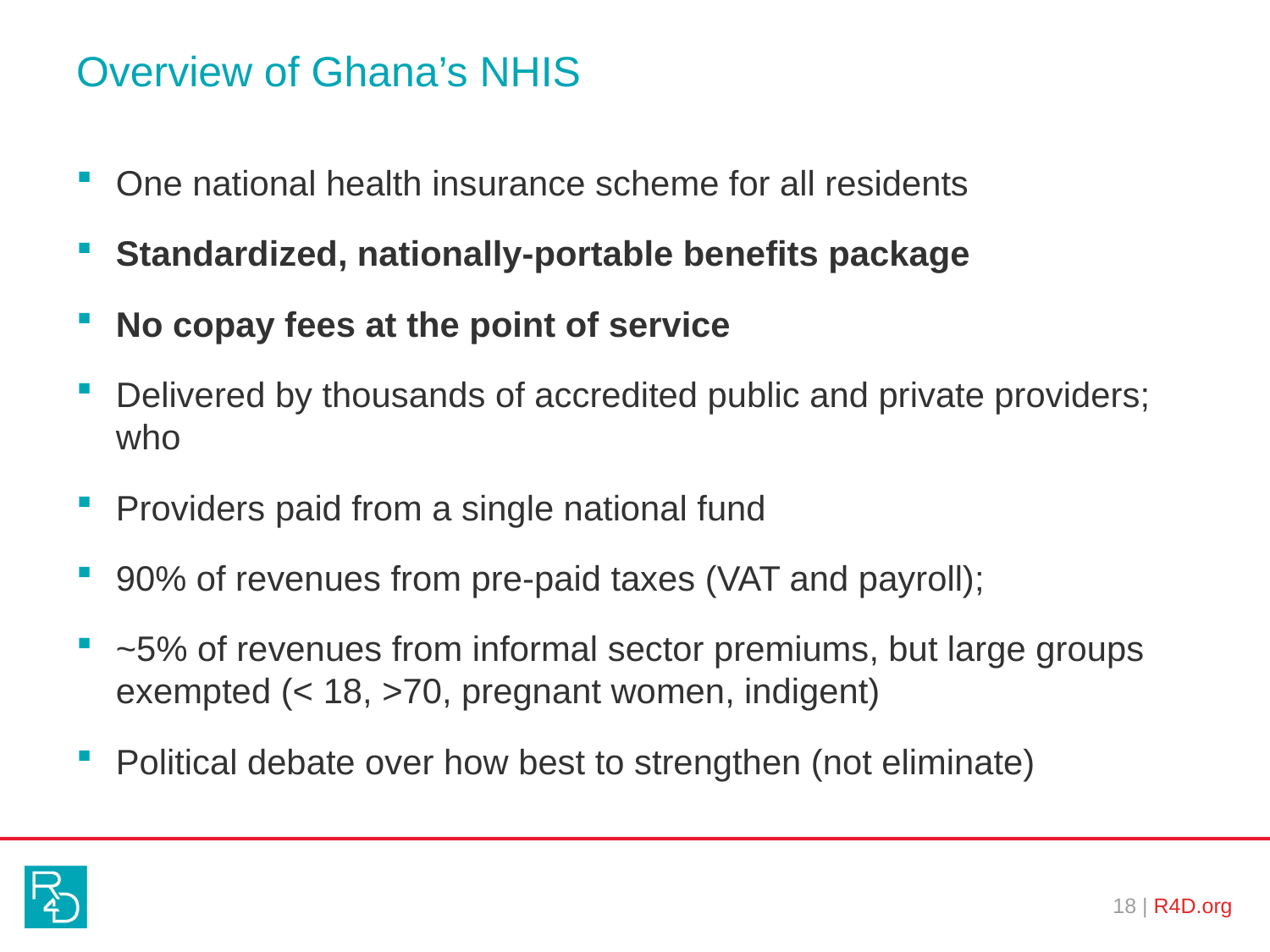

# Overview of Ghana’s NHIS
One national health insurance scheme for all residents
Standardized, nationally-portable benefits package
No copay fees at the point of service
Delivered by thousands of accredited public and private providers; who
Providers paid from a single national fund
90% of revenues from pre-paid taxes (VAT and payroll);
~5% of revenues from informal sector premiums, but large groups exempted (< 18, >70, pregnant women, indigent)
Political debate over how best to strengthen (not eliminate)
18 | R4D.org